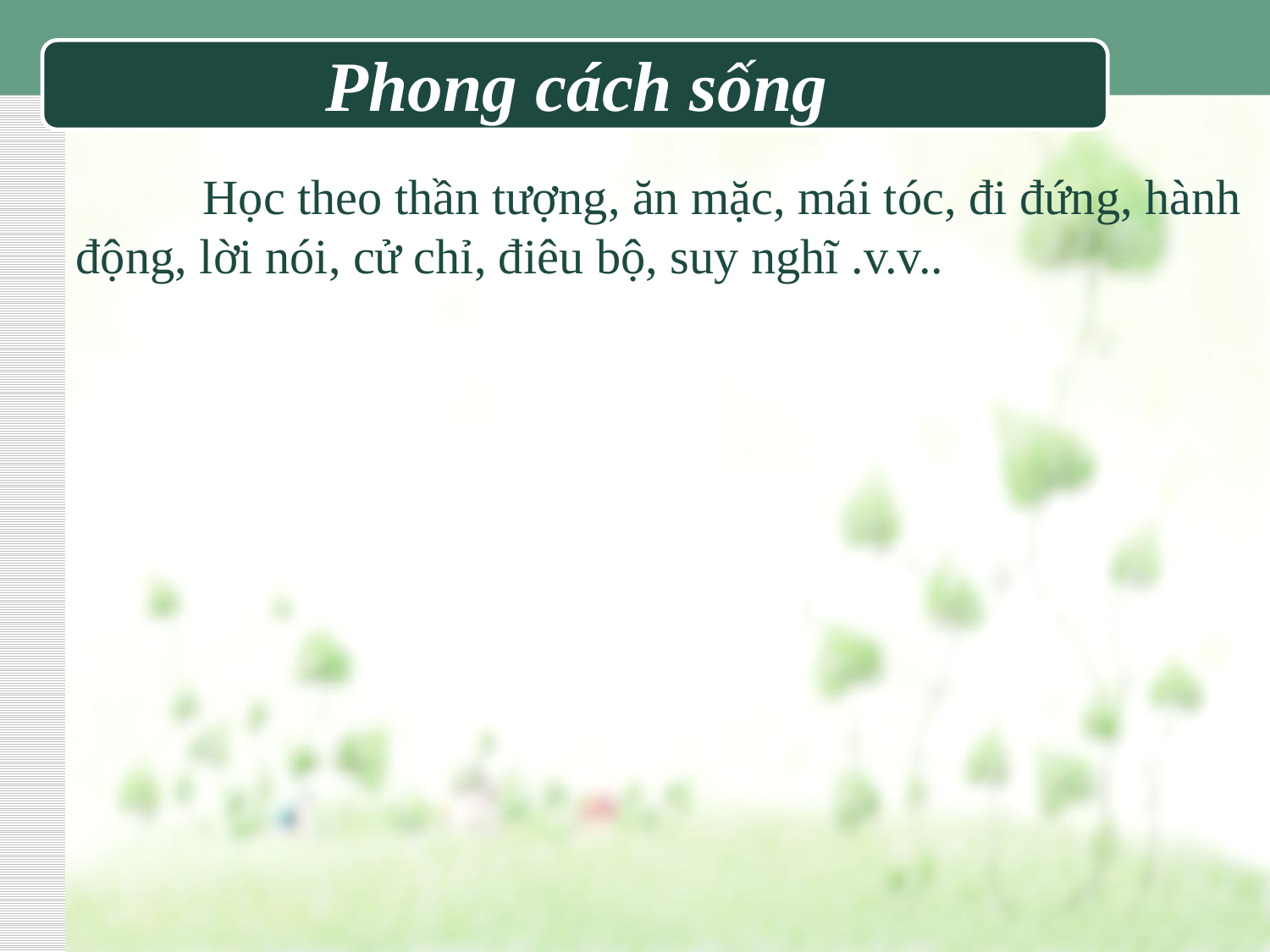

# Phong cách sống
	Học theo thần tượng, ăn mặc, mái tóc, đi đứng, hành động, lời nói, cử chỉ, điêu bộ, suy nghĩ .v.v..